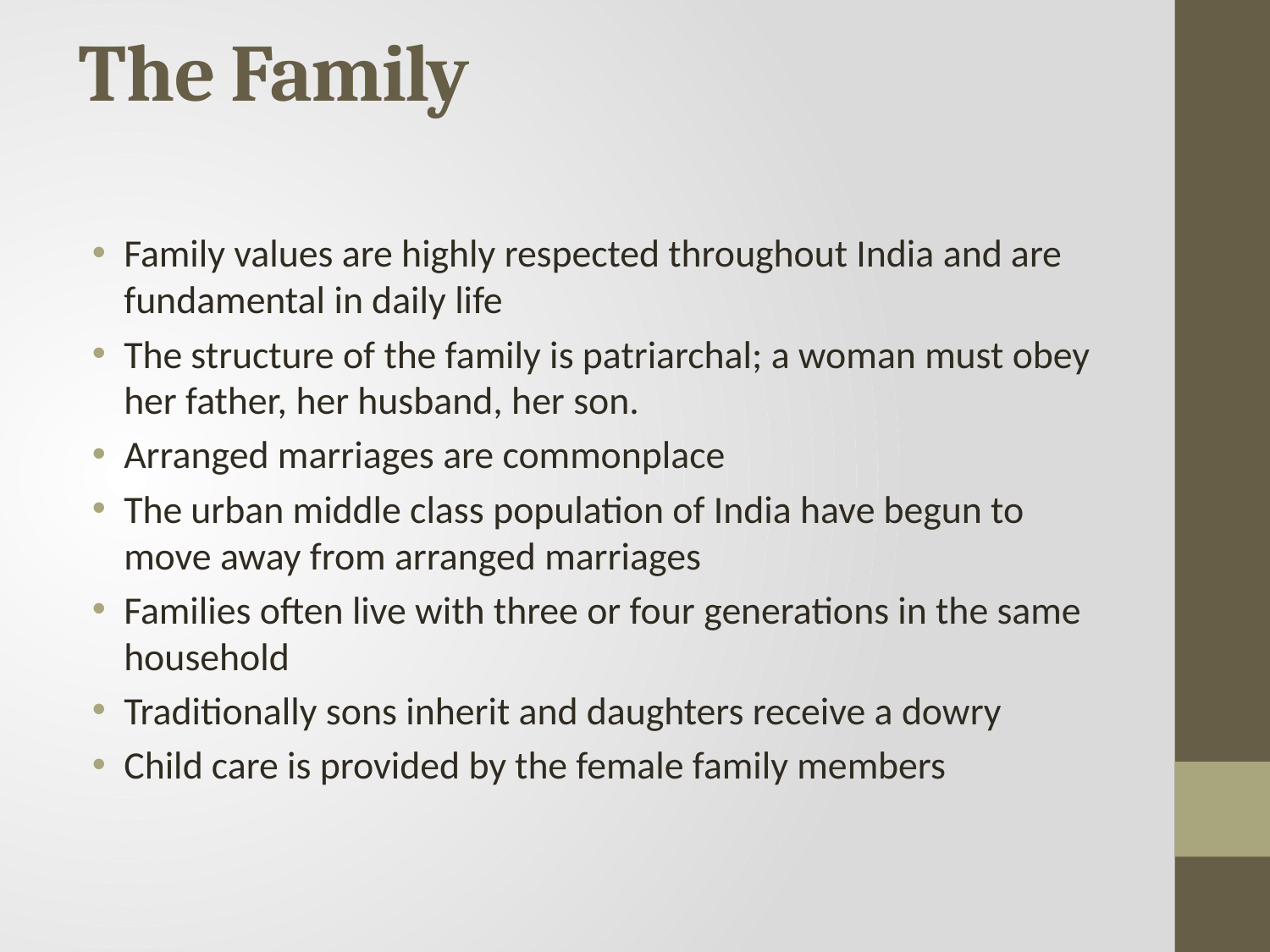

# The Family
Family values are highly respected throughout India and are fundamental in daily life
The structure of the family is patriarchal; a woman must obey her father, her husband, her son.
Arranged marriages are commonplace
The urban middle class population of India have begun to move away from arranged marriages
Families often live with three or four generations in the same household
Traditionally sons inherit and daughters receive a dowry
Child care is provided by the female family members